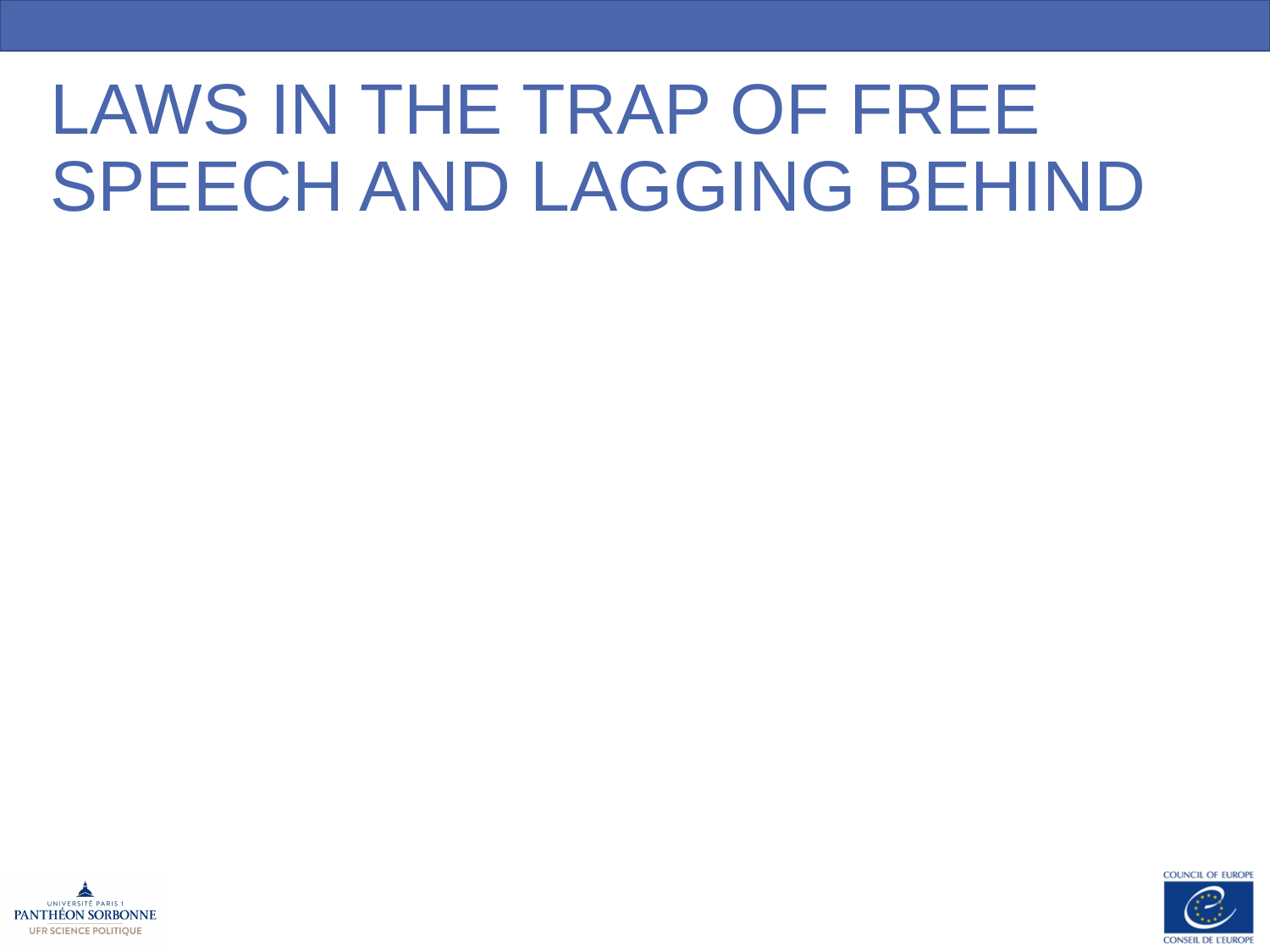

# LAWS IN THE TRAP OF FREE SPEECH AND LAGGING BEHIND